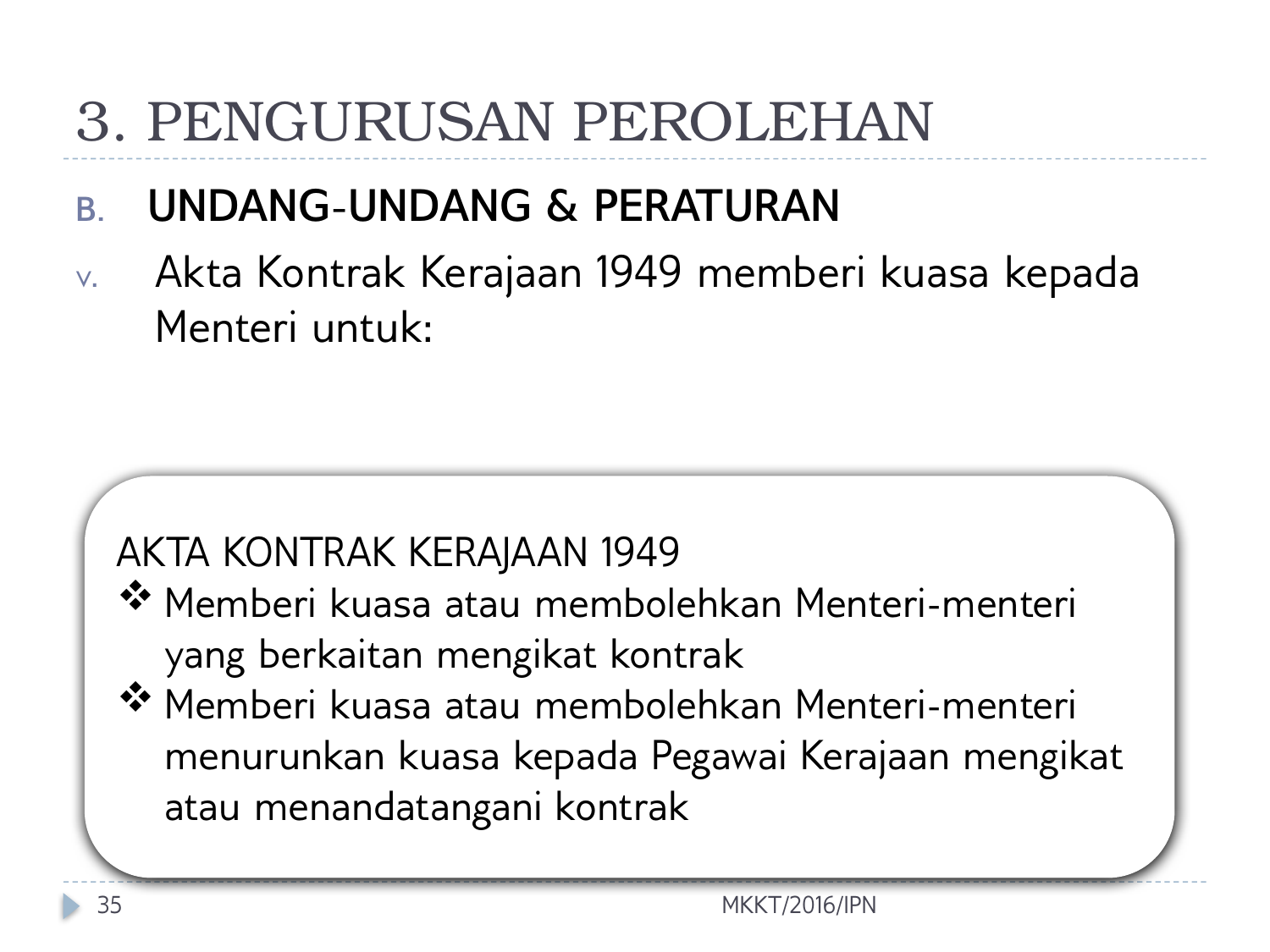

# 3. PENGURUSAN PEROLEHAN
UNDANG-UNDANG & PERATURAN
Akta Kontrak Kerajaan 1949 memberi kuasa kepada Menteri untuk:
AKTA KONTRAK KERAJAAN 1949
Memberi kuasa atau membolehkan Menteri-menteri yang berkaitan mengikat kontrak
Memberi kuasa atau membolehkan Menteri-menteri menurunkan kuasa kepada Pegawai Kerajaan mengikat atau menandatangani kontrak
35
MKKT/2016/IPN